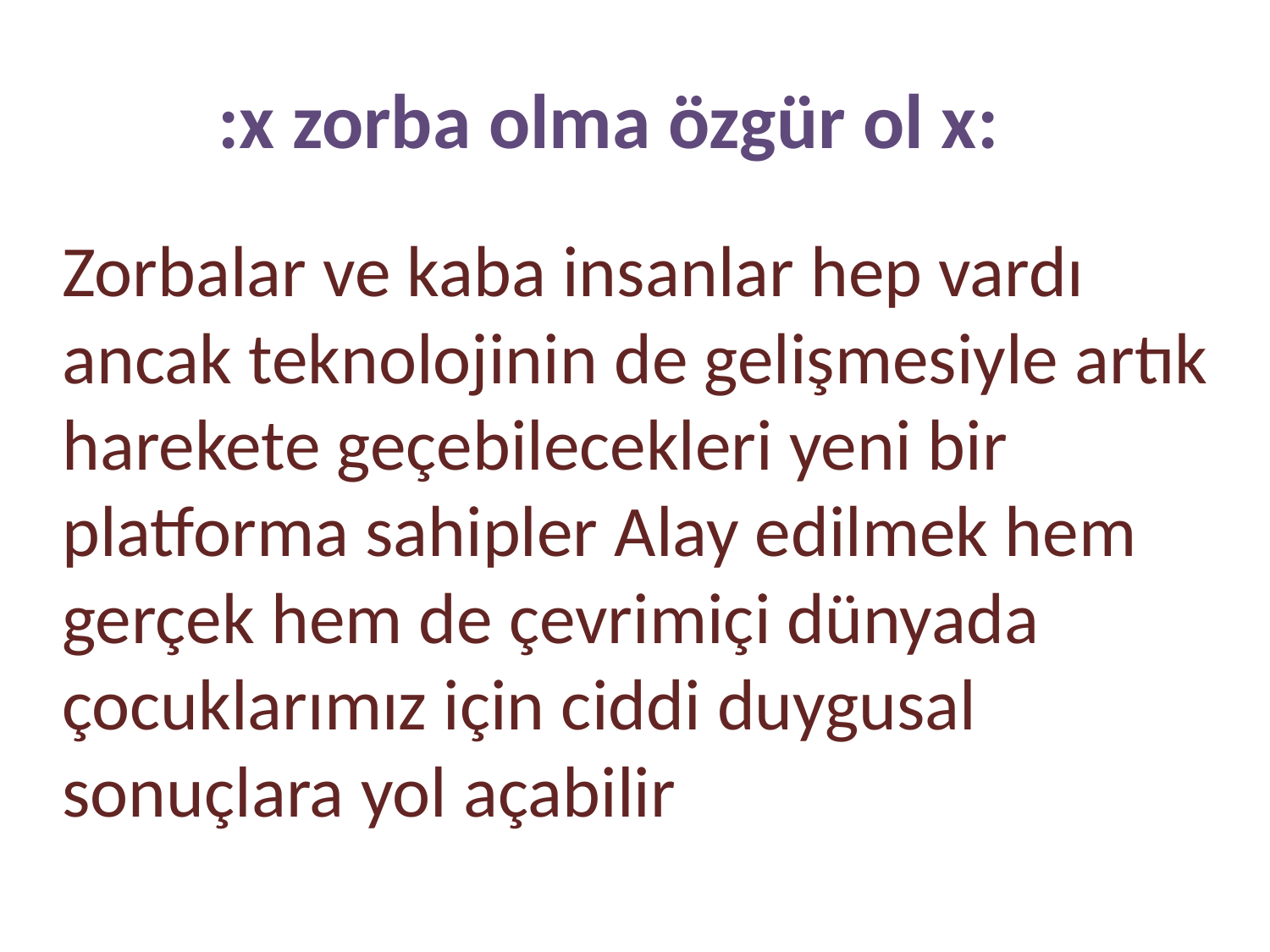

# :x zorba olma özgür ol x:
Zorbalar ve kaba insanlar hep vardı ancak teknolojinin de gelişmesiyle artık harekete geçebilecekleri yeni bir platforma sahipler Alay edilmek hem gerçek hem de çevrimiçi dünyada çocuklarımız için ciddi duygusal sonuçlara yol açabilir